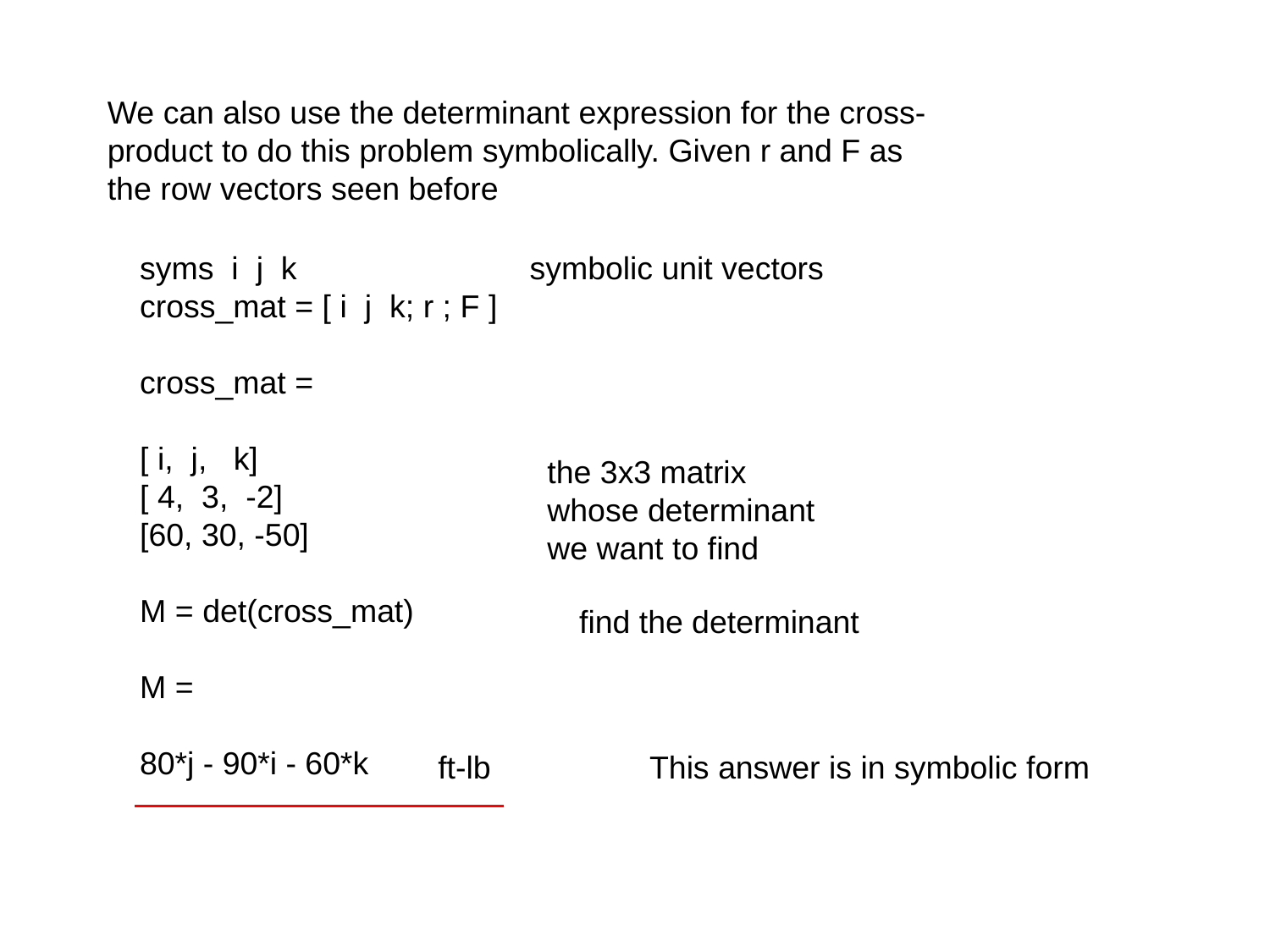

We can also use the determinant expression for the cross-product to do this problem symbolically. Given r and F as the row vectors seen before
syms  i  j  k		 symbolic unit vectors
cross_mat = [ i  j  k; r ; F ]

cross_mat =

[ i,  j,   k]
[ 4,  3,  -2]
[60, 30, -50]

M = det(cross_mat)

M =

80*j - 90*i - 60*k
the 3x3 matrix whose determinant we want to find
find the determinant
ft-lb
This answer is in symbolic form